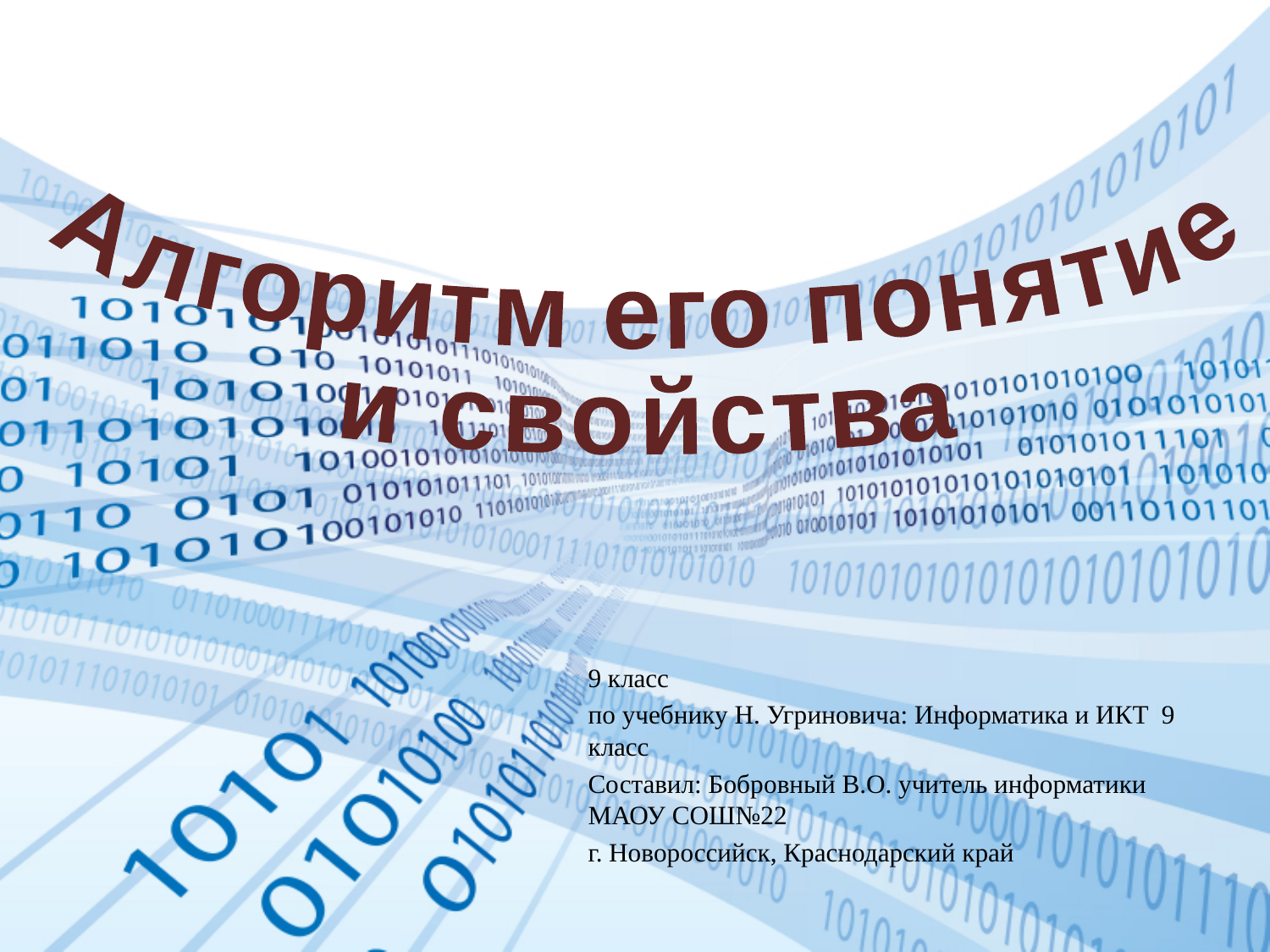

Алгоритм его понятие
и свойства
9 класс
по учебнику Н. Угриновича: Информатика и ИКТ  9 класс
Составил: Бобровный В.О. учитель информатики МАОУ СОШ№22
г. Новороссийск, Краснодарский край